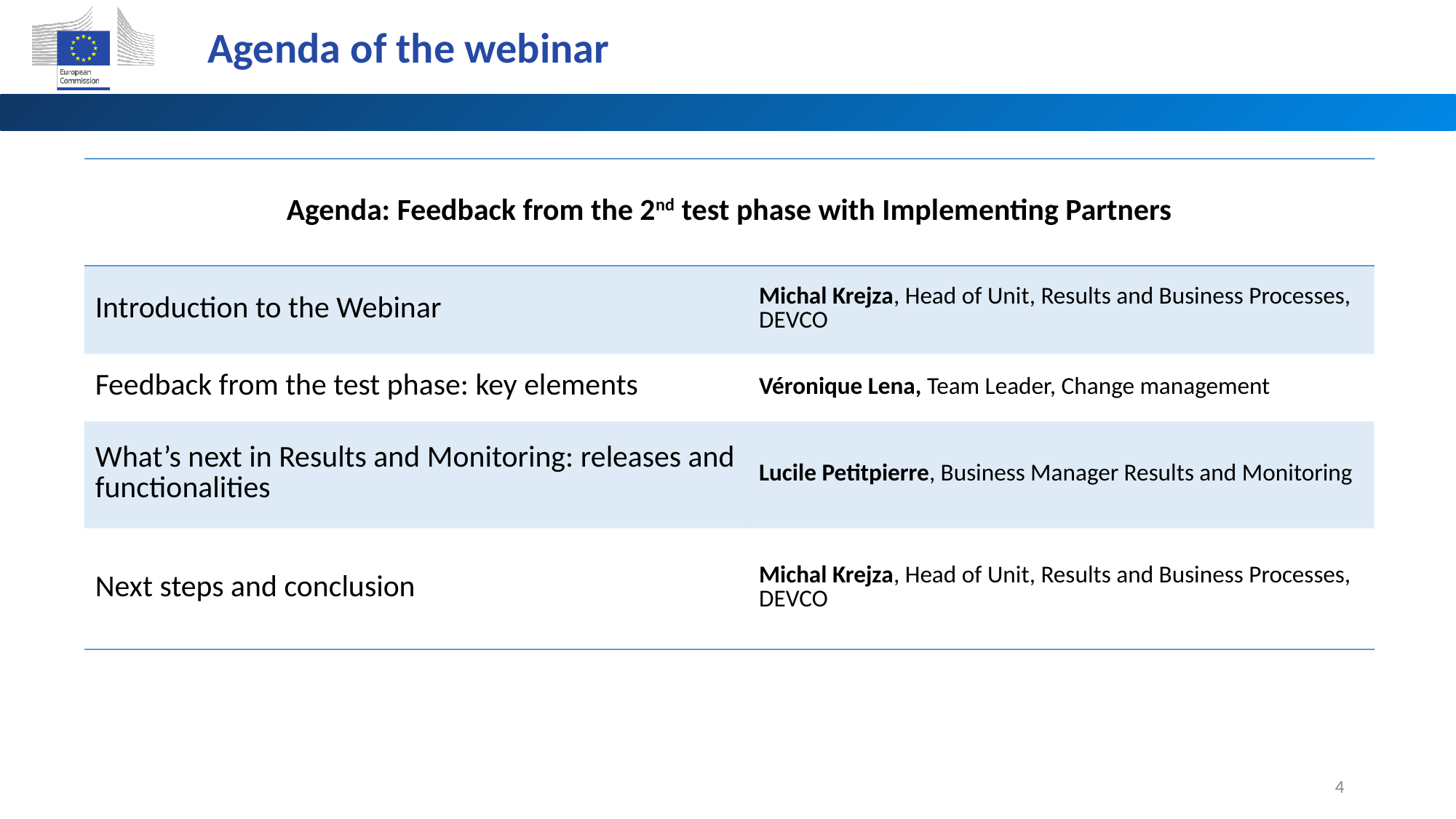

Agenda of the webinar
| Agenda: Feedback from the 2nd test phase with Implementing Partners |  |
| --- | --- |
| Introduction to the Webinar | Michal Krejza, Head of Unit, Results and Business Processes, DEVCO |
| Feedback from the test phase: key elements | Véronique Lena, Team Leader, Change management |
| What’s next in Results and Monitoring: releases and functionalities | Lucile Petitpierre, Business Manager Results and Monitoring |
| Next steps and conclusion | Michal Krejza, Head of Unit, Results and Business Processes, DEVCO |
4